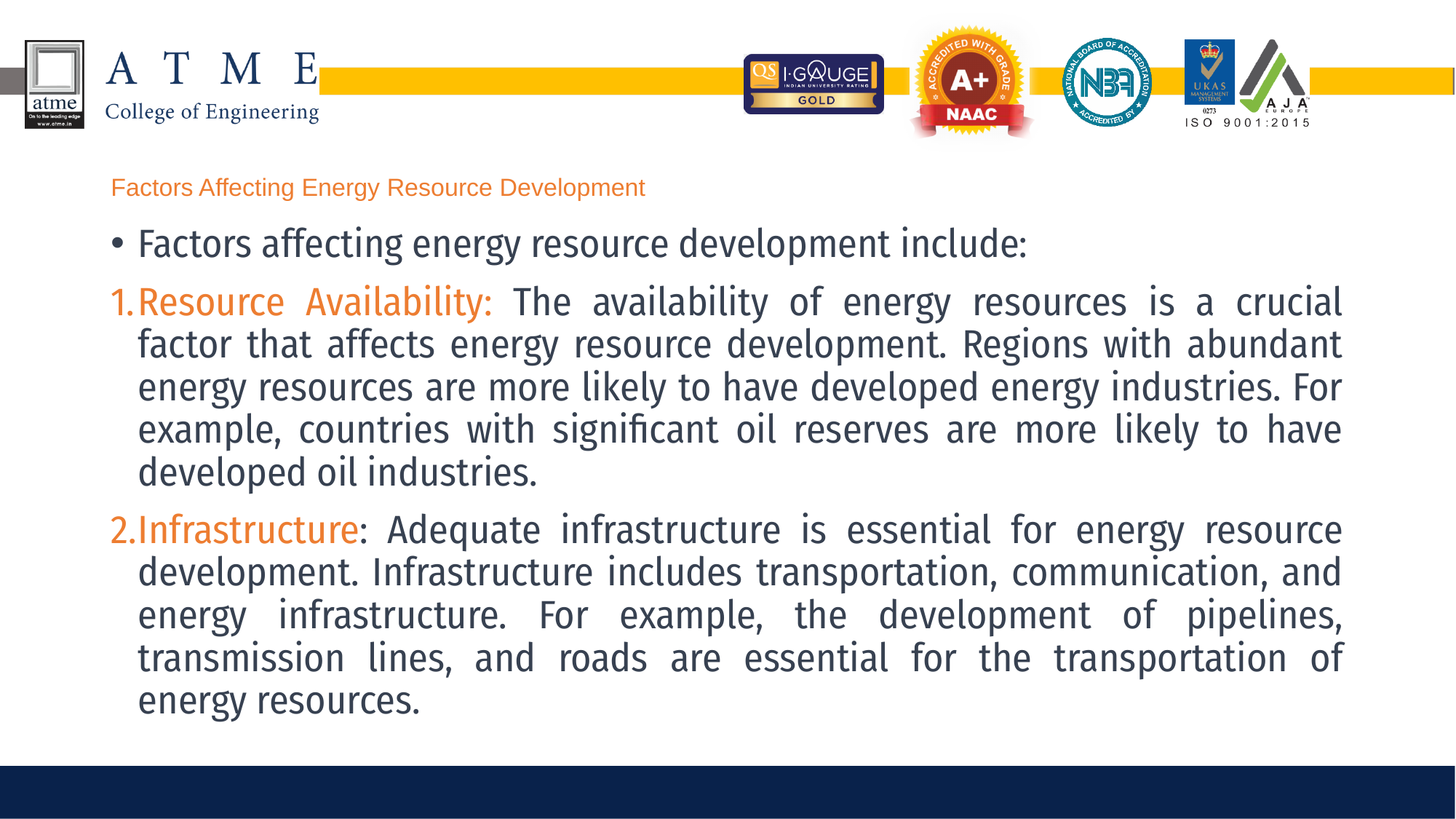

# Factors Affecting Energy Resource Development
Factors affecting energy resource development include:
Resource Availability: The availability of energy resources is a crucial factor that affects energy resource development. Regions with abundant energy resources are more likely to have developed energy industries. For example, countries with significant oil reserves are more likely to have developed oil industries.
Infrastructure: Adequate infrastructure is essential for energy resource development. Infrastructure includes transportation, communication, and energy infrastructure. For example, the development of pipelines, transmission lines, and roads are essential for the transportation of energy resources.